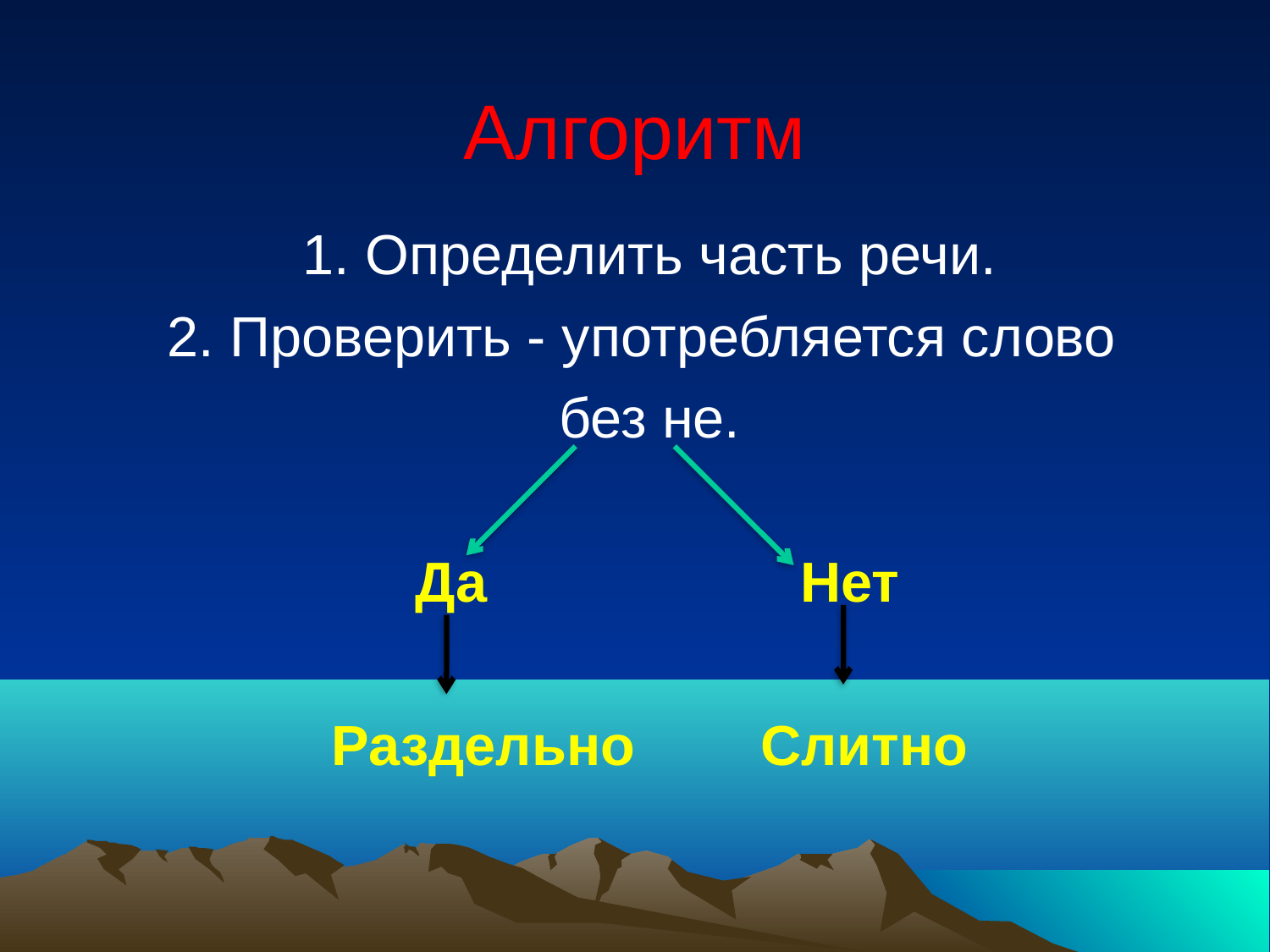

# Алгоритм
1. Определить часть речи.
2. Проверить - употребляется слово
без не.

 Да                    Нет

Раздельно        Слитно